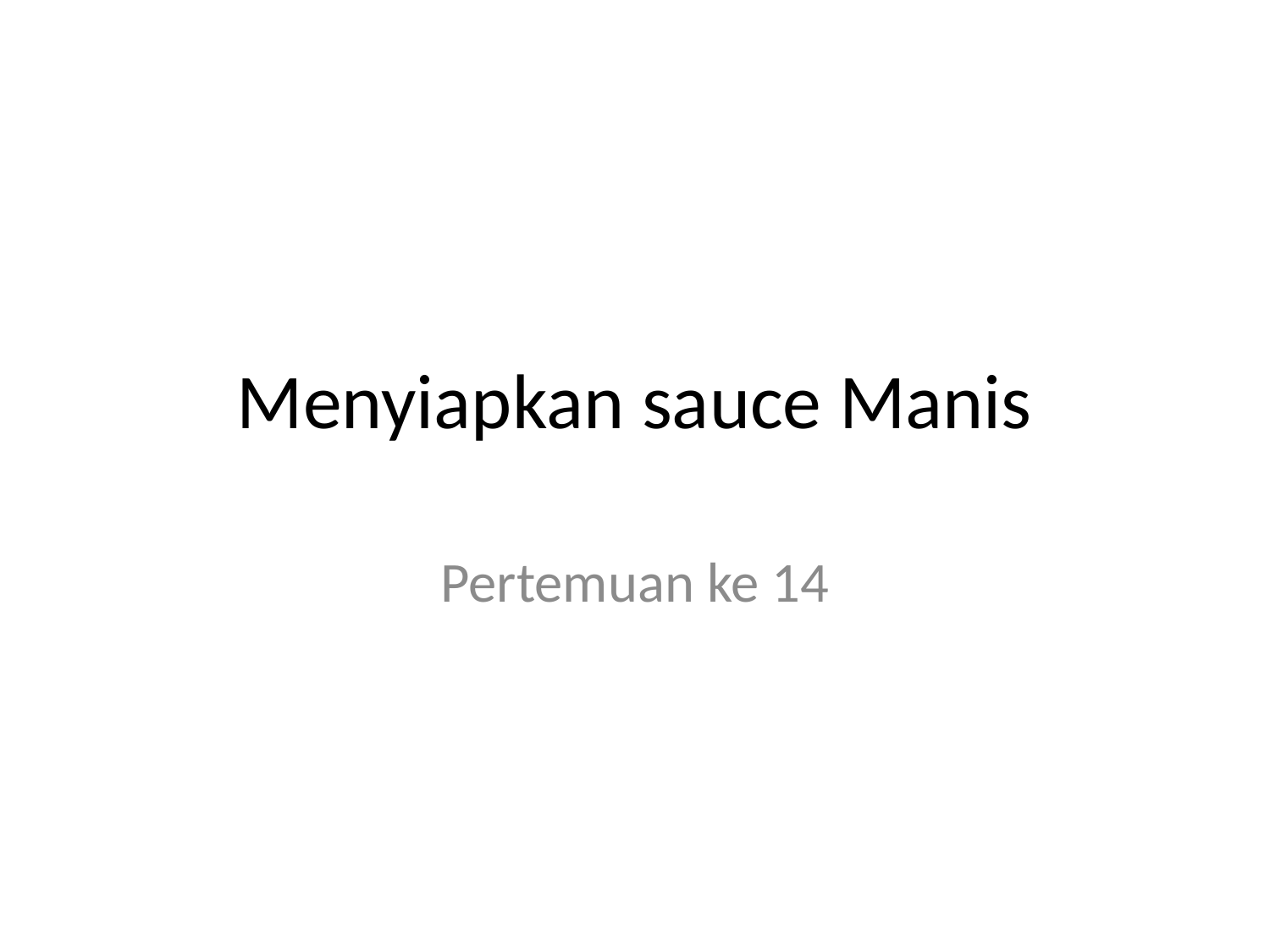

# Menyiapkan sauce Manis
Pertemuan ke 14